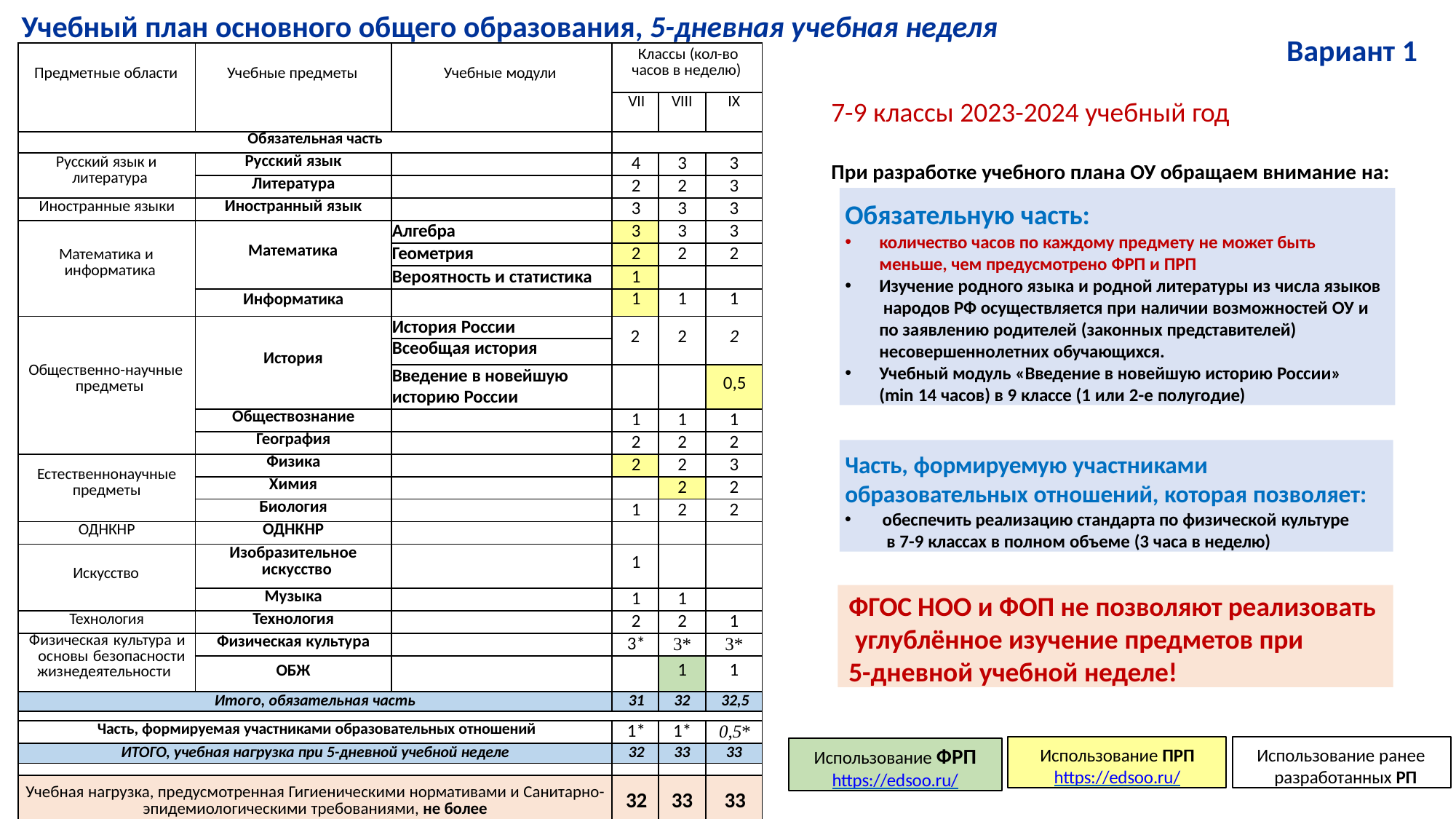

# Учебный план основного общего образования, 5-дневная учебная неделя
Вариант 1
| Предметные области | Учебные предметы | Учебные модули | Классы (кол-во часов в неделю) |  |  |
| --- | --- | --- | --- | --- | --- |
|  |  |  | VII | VIII | IX |
| Обязательная часть |  |  |  |  |  |
| Русский язык и литература | Русский язык |  | 4 | 3 | 3 |
|  | Литература |  | 2 | 2 | 3 |
| Иностранные языки | Иностранный язык |  | 3 | 3 | 3 |
| Математика и информатика | Математика | Алгебра | 3 | 3 | 3 |
|  |  | Геометрия | 2 | 2 | 2 |
|  |  | Вероятность и статистика | 1 |  |  |
|  | Информатика |  | 1 | 1 | 1 |
| Общественно-научные предметы | История | История России | 2 | 2 | 2 |
|  |  | Всеобщая история |  |  |  |
|  |  | Введение в новейшую историю России |  |  | 0,5 |
|  | Обществознание |  | 1 | 1 | 1 |
|  | География |  | 2 | 2 | 2 |
| Естественнонаучные предметы | Физика |  | 2 | 2 | 3 |
|  | Химия |  |  | 2 | 2 |
|  | Биология |  | 1 | 2 | 2 |
| ОДНКНР | ОДНКНР |  |  |  |  |
| Искусство | Изобразительное искусство |  | 1 |  |  |
|  | Музыка |  | 1 | 1 |  |
| Технология | Технология |  | 2 | 2 | 1 |
| Физическая культура и основы безопасности жизнедеятельности | Физическая культура |  | 3\* | 3\* | 3\* |
|  | ОБЖ |  |  | 1 | 1 |
| Итого, обязательная часть |  |  | 31 | 32 | 32,5 |
|  |  |  |  |  |  |
| Часть, формируемая участниками образовательных отношений |  |  | 1\* | 1\* | 0,5\* |
| ИТОГО, учебная нагрузка при 5-дневной учебной неделе |  |  | 32 | 33 | 33 |
|  |  |  |  |  |  |
| Учебная нагрузка, предусмотренная Гигиеническими нормативами и Санитарно- эпидемиологическими требованиями, не более |  |  | 32 | 33 | 33 |
7-9 классы 2023-2024 учебный год

При разработке учебного плана ОУ обращаем внимание на:
Обязательную часть:
количество часов по каждому предмету не может быть  меньше, чем предусмотрено ФРП и ПРП
Изучение родного языка и родной литературы из числа языков  народов РФ осуществляется при наличии возможностей ОУ и  по заявлению родителей (законных представителей)  несовершеннолетних обучающихся.
Учебный модуль «Введение в новейшую историю России»
(min 14 часов) в 9 классе (1 или 2-е полугодие)
Часть, формируемую участниками
образовательных отношений, которая позволяет:
обеспечить реализацию стандарта по физической культуре  в 7-9 классах в полном объеме (3 часа в неделю)
ФГОС НОО и ФОП не позволяют реализовать  углублённое изучение предметов при
5-дневной учебной неделе!
Использование ПРП
https://edsoo.ru/
Использование ранее  разработанных РП
Использование ФРП
https://edsoo.ru/